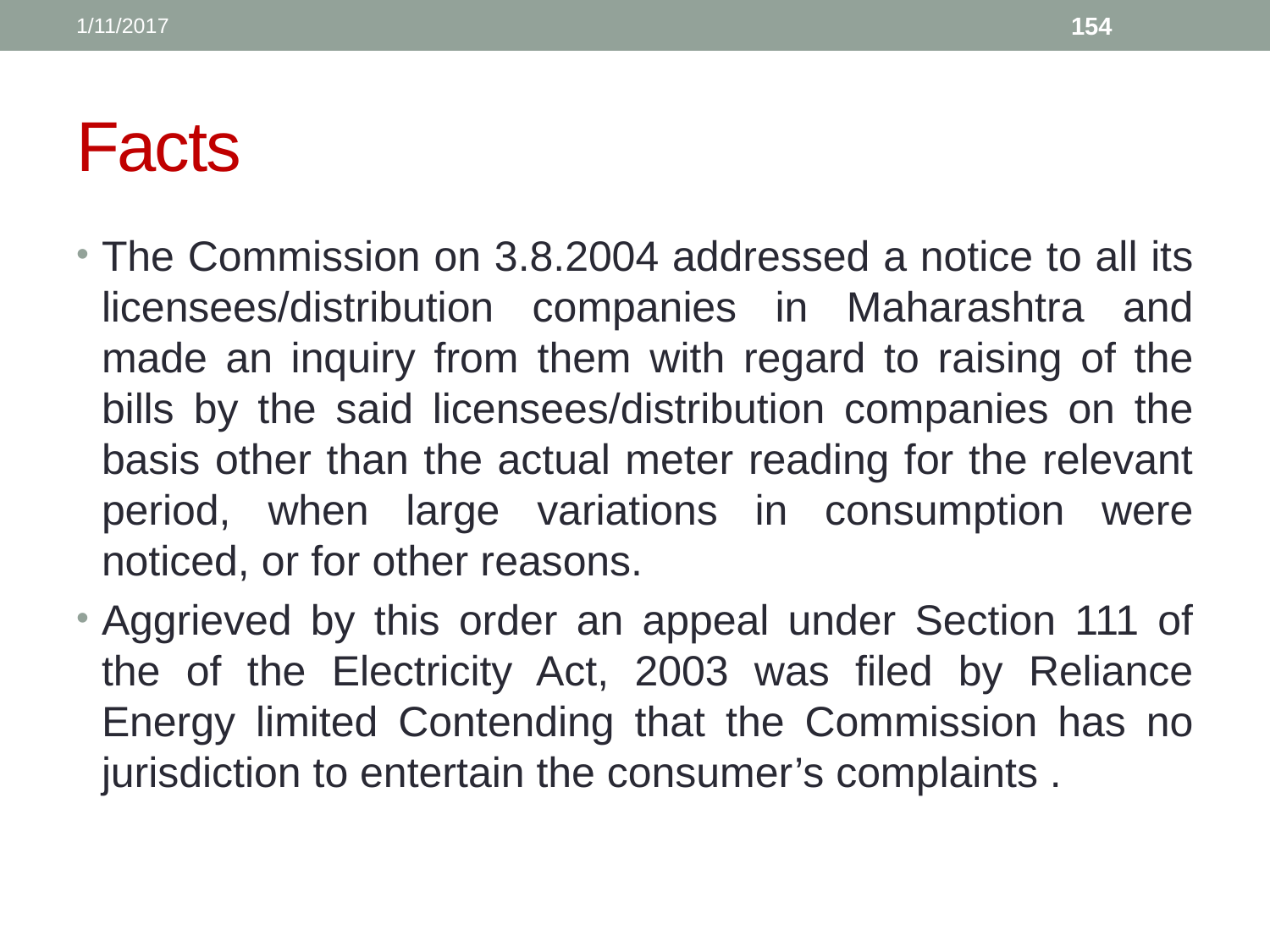

1/11/2017
154
# Facts
The Commission on 3.8.2004 addressed a notice to all its licensees/distribution companies in Maharashtra and made an inquiry from them with regard to raising of the bills by the said licensees/distribution companies on the basis other than the actual meter reading for the relevant period, when large variations in consumption were noticed, or for other reasons.
Aggrieved by this order an appeal under Section 111 of the of the Electricity Act, 2003 was filed by Reliance Energy limited Contending that the Commission has no jurisdiction to entertain the consumer’s complaints .